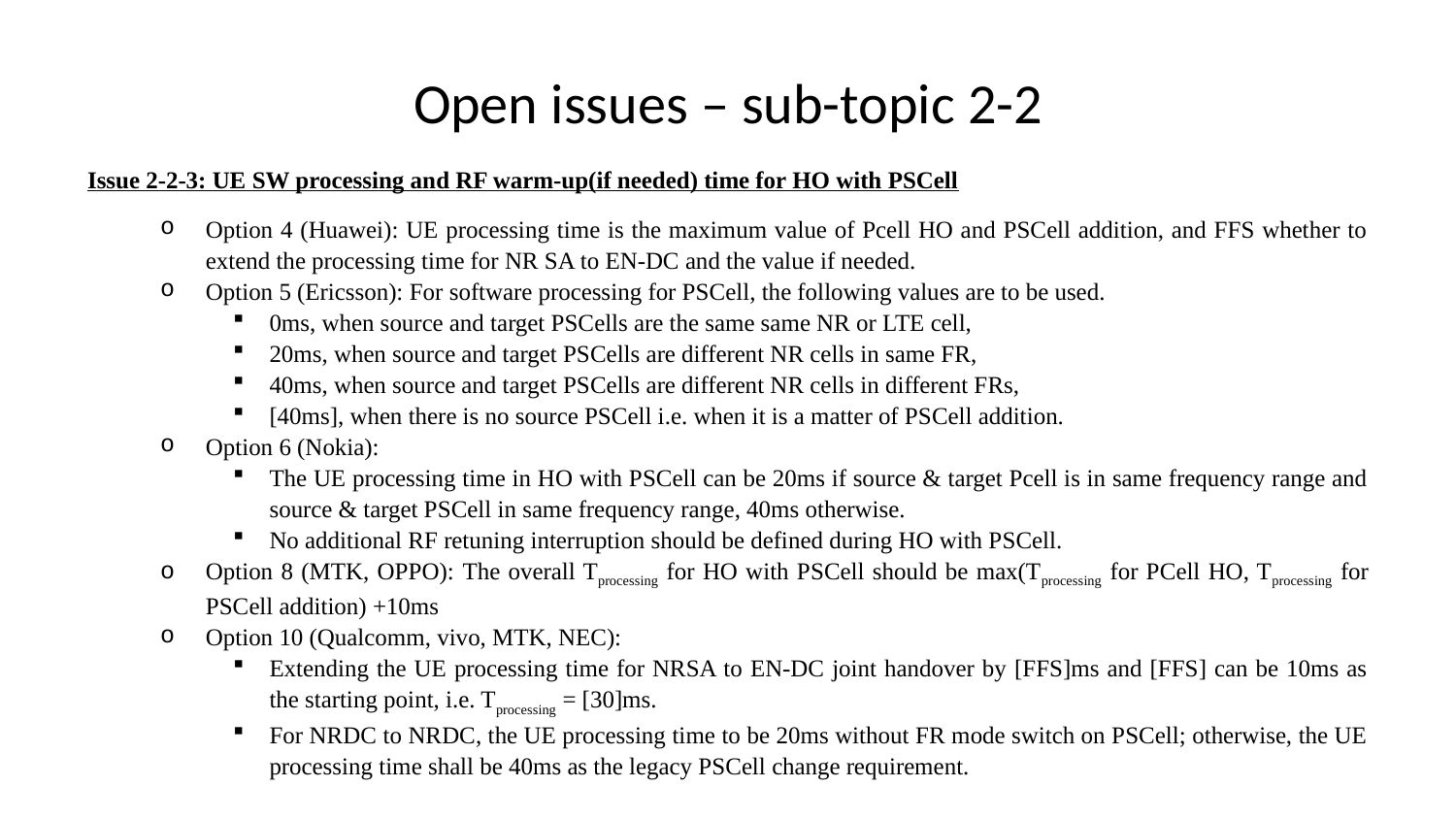

# Open issues – sub-topic 2-2
Issue 2-2-3: UE SW processing and RF warm-up(if needed) time for HO with PSCell
Option 4 (Huawei): UE processing time is the maximum value of Pcell HO and PSCell addition, and FFS whether to extend the processing time for NR SA to EN-DC and the value if needed.
Option 5 (Ericsson): For software processing for PSCell, the following values are to be used.
0ms, when source and target PSCells are the same same NR or LTE cell,
20ms, when source and target PSCells are different NR cells in same FR,
40ms, when source and target PSCells are different NR cells in different FRs,
[40ms], when there is no source PSCell i.e. when it is a matter of PSCell addition.
Option 6 (Nokia):
The UE processing time in HO with PSCell can be 20ms if source & target Pcell is in same frequency range and source & target PSCell in same frequency range, 40ms otherwise.
No additional RF retuning interruption should be defined during HO with PSCell.
Option 8 (MTK, OPPO): The overall Tprocessing for HO with PSCell should be max(Tprocessing for PCell HO, Tprocessing for PSCell addition) +10ms
Option 10 (Qualcomm, vivo, MTK, NEC):
Extending the UE processing time for NRSA to EN-DC joint handover by [FFS]ms and [FFS] can be 10ms as the starting point, i.e. Tprocessing = [30]ms.
For NRDC to NRDC, the UE processing time to be 20ms without FR mode switch on PSCell; otherwise, the UE processing time shall be 40ms as the legacy PSCell change requirement.